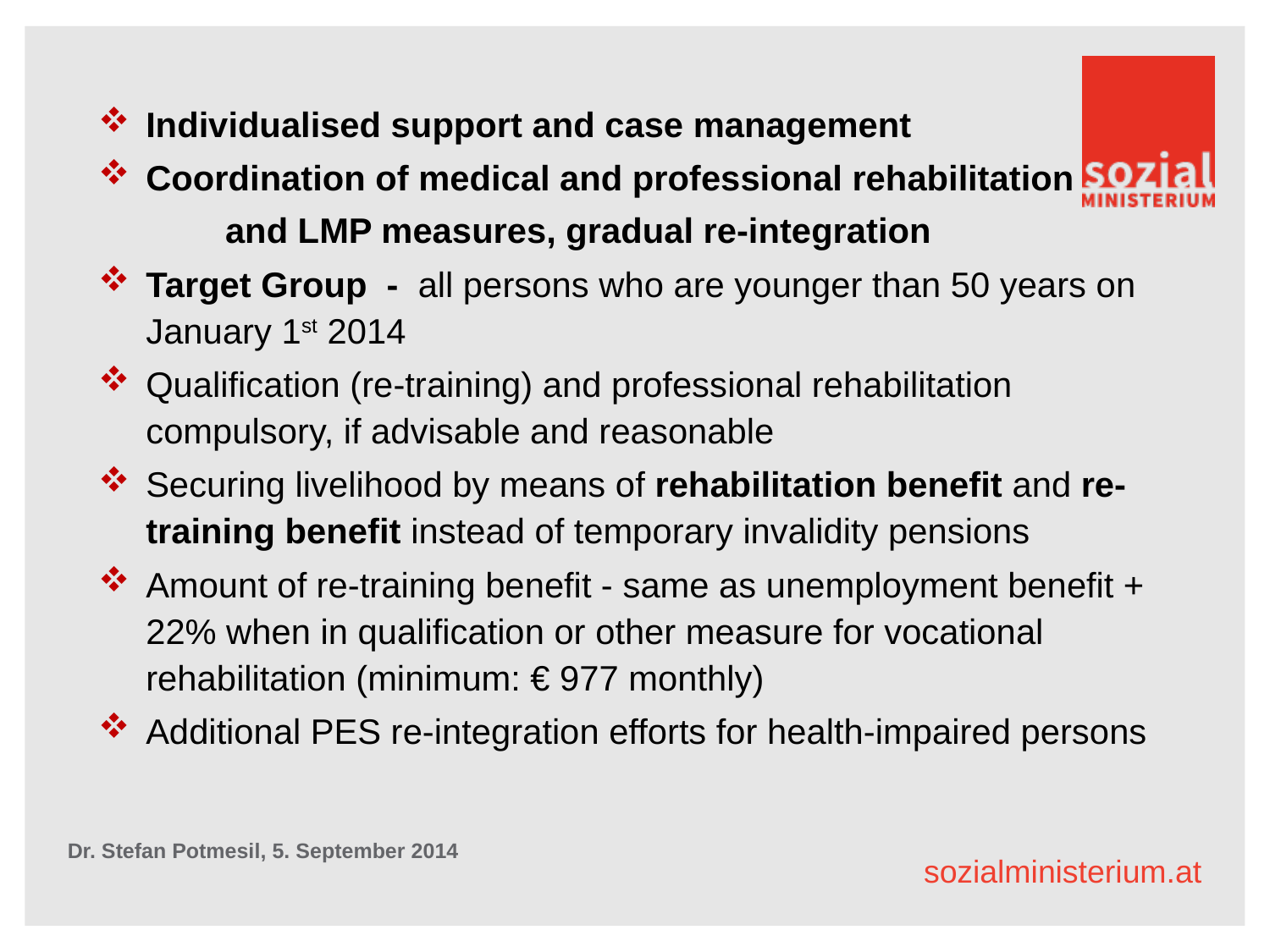

Individualised support and case management
Coordination of medical and professional rehabilitation
	and LMP measures, gradual re-integration
Target Group  -  all persons who are younger than 50 years on January 1st 2014
Qualification (re-training) and professional rehabilitation compulsory, if advisable and reasonable
Securing livelihood by means of rehabilitation benefit and re-training benefit instead of temporary invalidity pensions
Amount of re-training benefit - same as unemployment benefit + 22% when in qualification or other measure for vocational rehabilitation (minimum: € 977 monthly)
Additional PES re-integration efforts for health-impaired persons

Dr. Stefan Potmesil, 5. September 2014